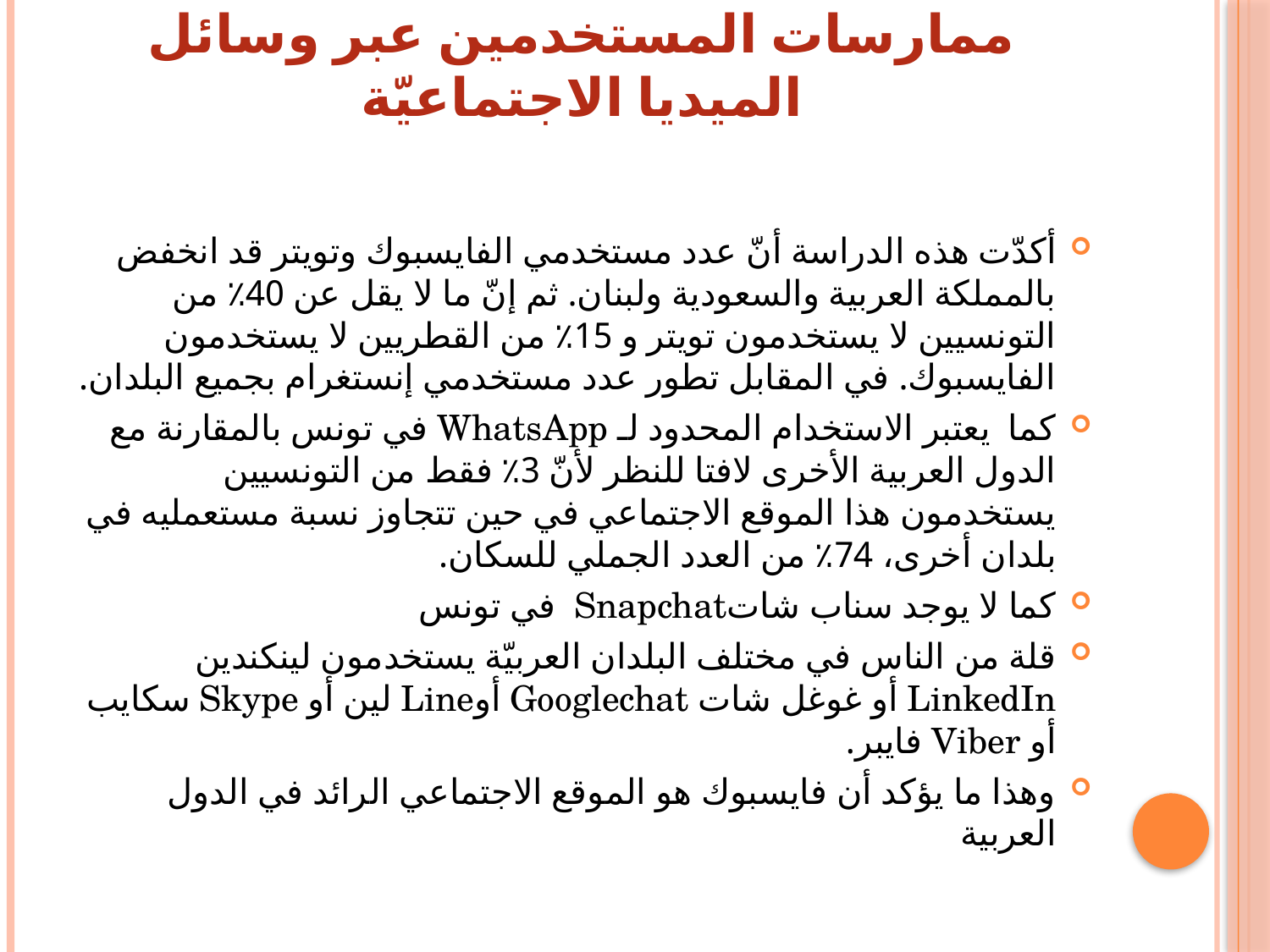

# ممارسات المستخدمين عبر وسائل الميديا الاجتماعيّة
أكدّت هذه الدراسة أنّ عدد مستخدمي الفايسبوك وتويتر قد انخفض بالمملكة العربية والسعودية ولبنان. ثم إنّ ما لا يقل عن 40٪ من التونسيين لا يستخدمون تويتر و 15٪ من القطريين لا يستخدمون الفايسبوك. في المقابل تطور عدد مستخدمي إنستغرام بجميع البلدان.
كما  يعتبر الاستخدام المحدود لـ WhatsApp في تونس بالمقارنة مع الدول العربية الأخرى لافتا للنظر لأنّ 3٪ فقط من التونسيين يستخدمون هذا الموقع الاجتماعي في حين تتجاوز نسبة مستعمليه في بلدان أخرى، 74٪ من العدد الجملي للسكان.
كما لا يوجد سناب شاتSnapchat  في تونس
قلة من الناس في مختلف البلدان العربيّة يستخدمون لينكندين LinkedIn أو غوغل شات Googlechat أوLine لين أو Skype سكايب أو Viber فايبر.
وهذا ما يؤكد أن فايسبوك هو الموقع الاجتماعي الرائد في الدول العربية